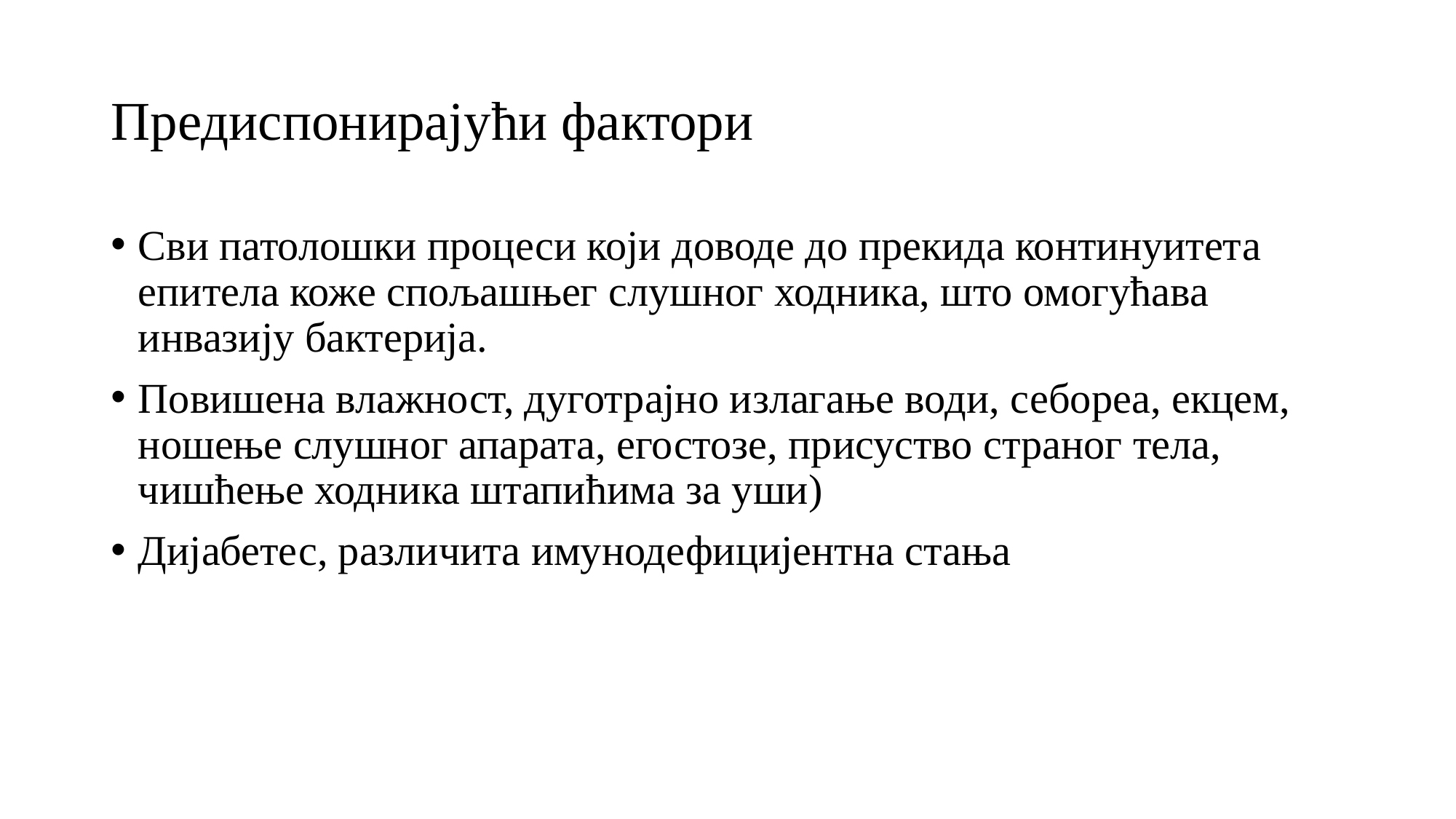

# Предиспонирајући фактори
Сви патолошки процеси који доводе до прекида континуитета епитела коже спољашњег слушног ходника, што омогућава инвазију бактерија.
Повишена влажност, дуготрајно излагање води, себореа, екцем, ношење слушног апарата, егостозе, присуство страног тела, чишћење ходника штапићима за уши)
Дијабетес, различита имунодефицијентна стања